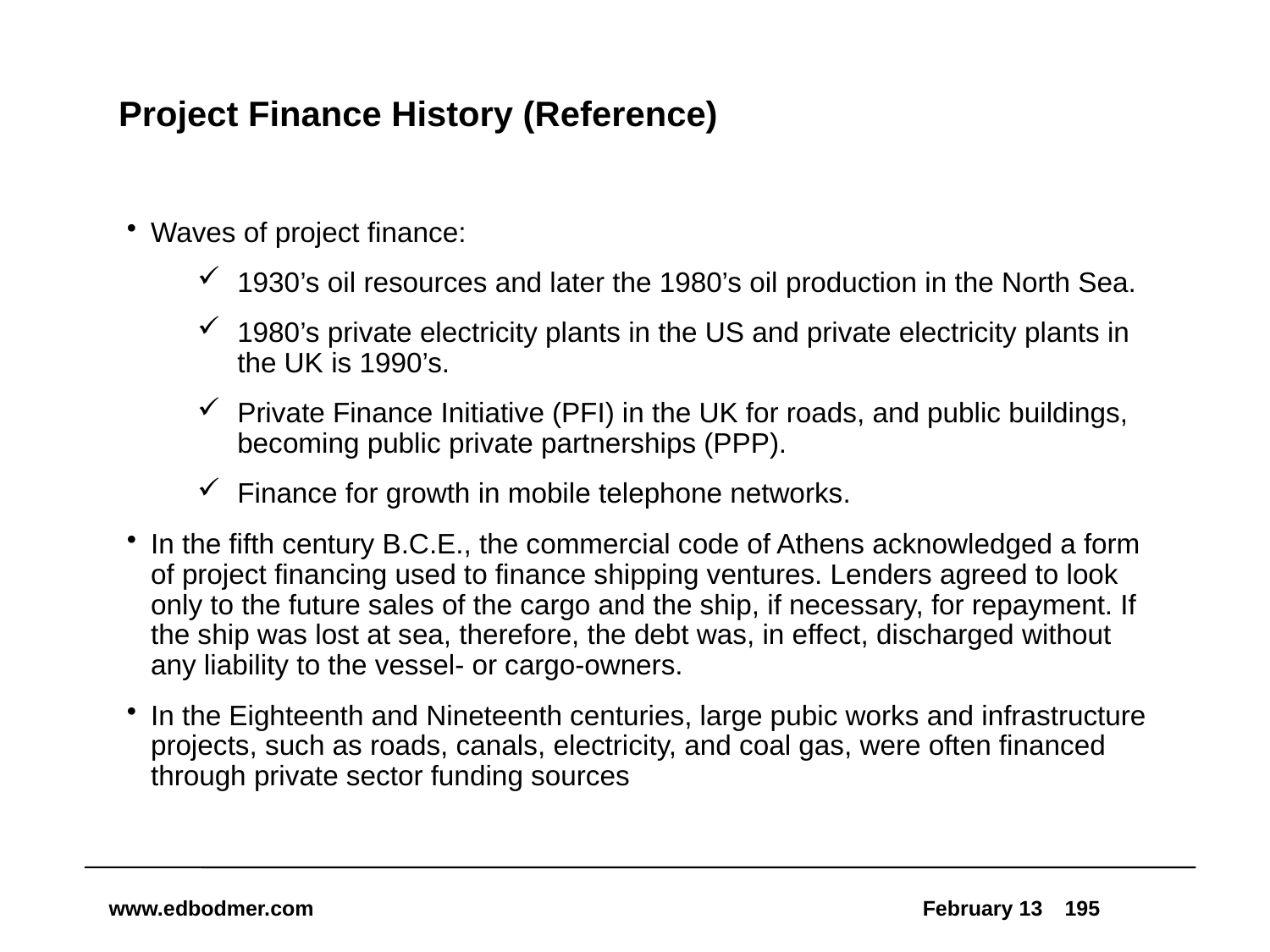

# Project Finance History (Reference)
Waves of project finance:
1930’s oil resources and later the 1980’s oil production in the North Sea.
1980’s private electricity plants in the US and private electricity plants in the UK is 1990’s.
Private Finance Initiative (PFI) in the UK for roads, and public buildings, becoming public private partnerships (PPP).
Finance for growth in mobile telephone networks.
In the fifth century B.C.E., the commercial code of Athens acknowledged a form of project financing used to finance shipping ventures. Lenders agreed to look only to the future sales of the cargo and the ship, if necessary, for repayment. If the ship was lost at sea, therefore, the debt was, in effect, discharged without any liability to the vessel- or cargo-owners.
In the Eighteenth and Nineteenth centuries, large pubic works and infrastructure projects, such as roads, canals, electricity, and coal gas, were often financed through private sector funding sources